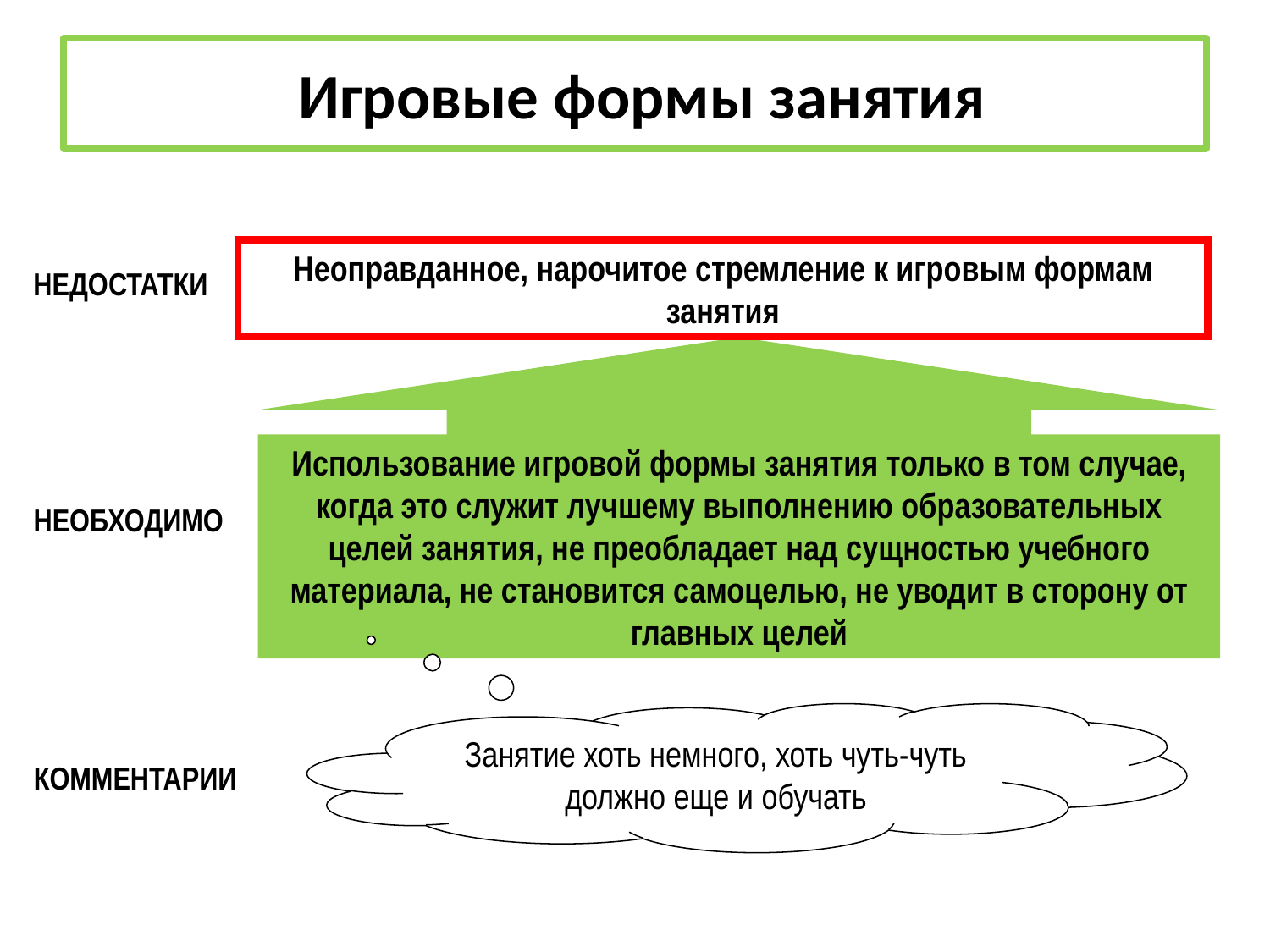

Игровые формы занятия
Неоправданное, нарочитое стремление к игровым формам занятия
НЕДОСТАТКИ
Использование игровой формы занятия только в том случае, когда это служит лучшему выполнению образовательных целей занятия, не преобладает над сущностью учебного материала, не становится самоцелью, не уводит в сторону от главных целей
НЕОБХОДИМО
Занятие хоть немного, хоть чуть-чуть должно еще и обучать
КОММЕНТАРИИ